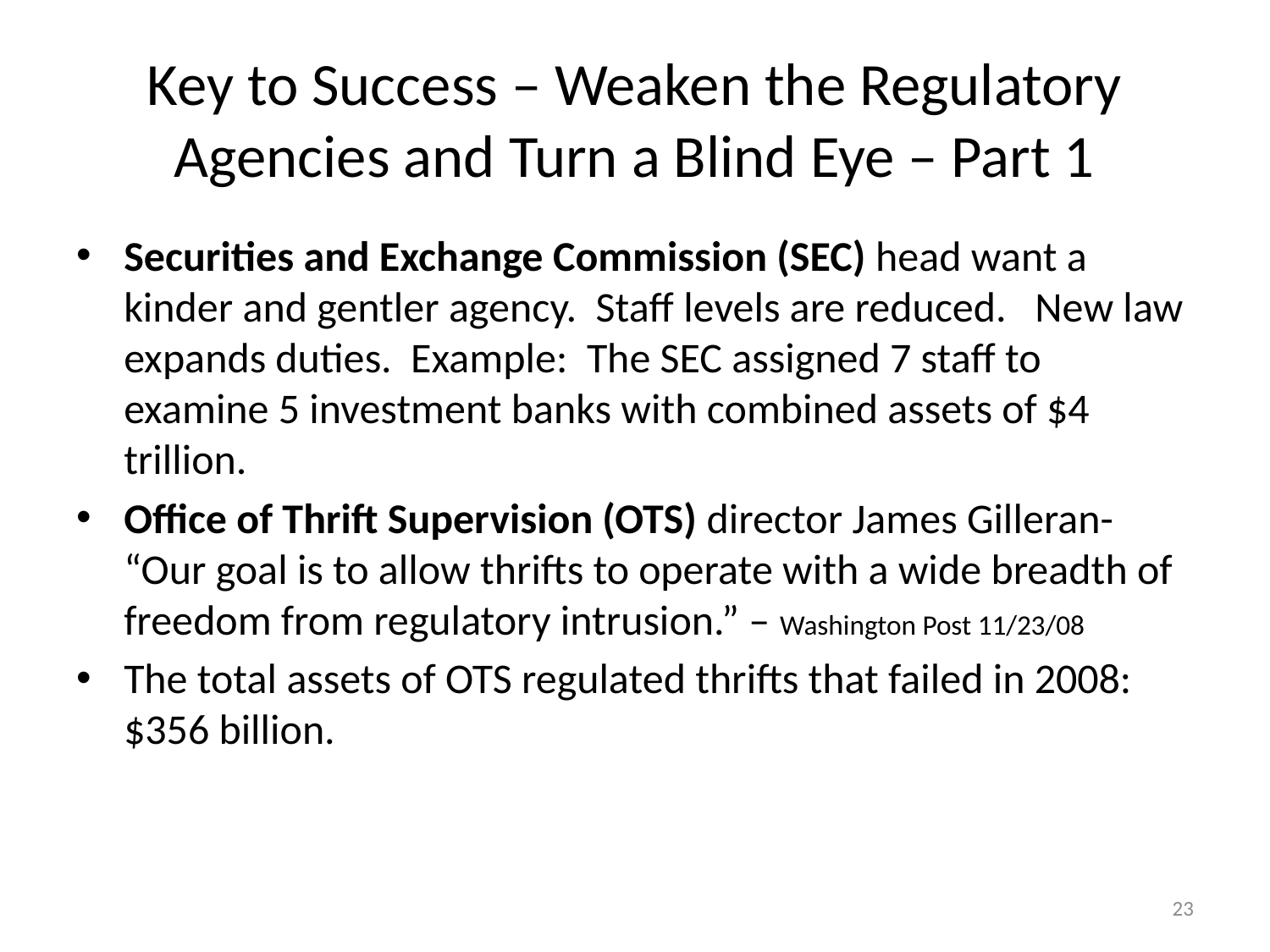

# Key to Success – Weaken the Regulatory Agencies and Turn a Blind Eye – Part 1
Securities and Exchange Commission (SEC) head want a kinder and gentler agency.  Staff levels are reduced.   New law expands duties.  Example:  The SEC assigned 7 staff to examine 5 investment banks with combined assets of $4 trillion.
Office of Thrift Supervision (OTS) director James Gilleran- “Our goal is to allow thrifts to operate with a wide breadth of freedom from regulatory intrusion.” – Washington Post 11/23/08
The total assets of OTS regulated thrifts that failed in 2008:  $356 billion.
23